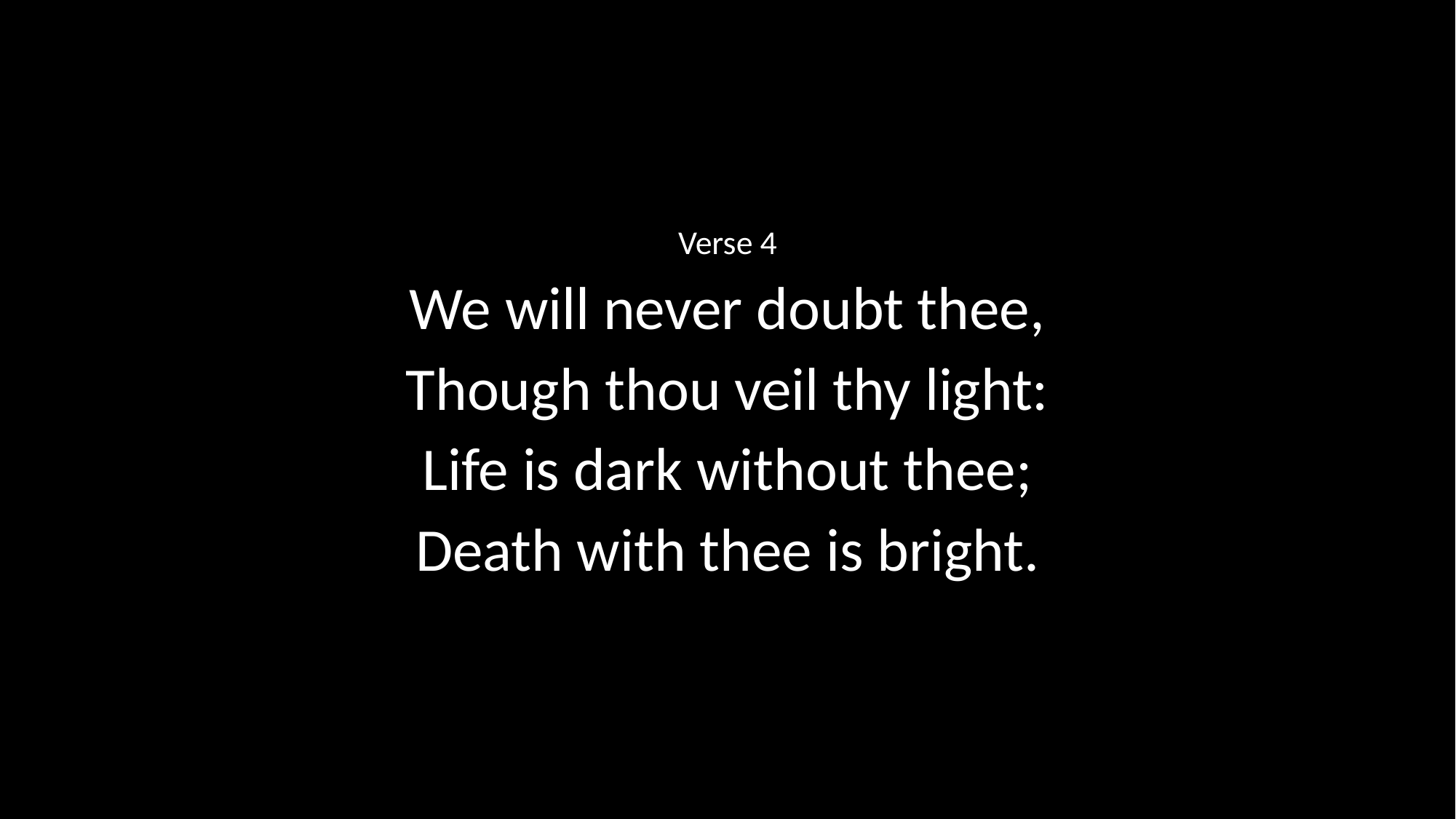

Verse 4
We will never doubt thee,
Though thou veil thy light:
Life is dark without thee;
Death with thee is bright.